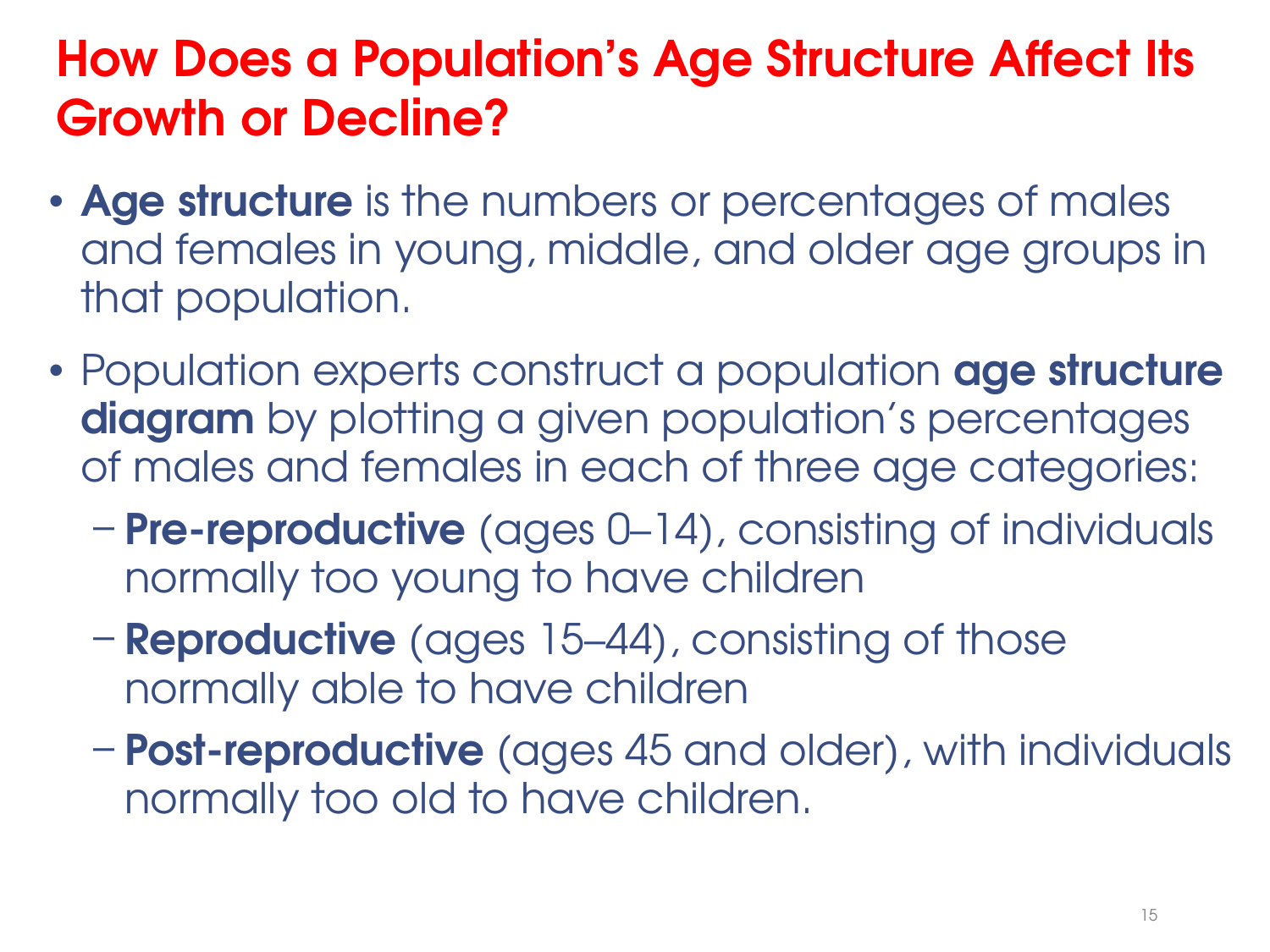

How Does a Population’s Age Structure Affect Its Growth or Decline?
Age structure is the numbers or percentages of males and females in young, middle, and older age groups in that population.
Population experts construct a population age structure diagram by plotting a given population’s percentages of males and females in each of three age categories:
Pre-reproductive (ages 0–14), consisting of individuals normally too young to have children
Reproductive (ages 15–44), consisting of those normally able to have children
Post-reproductive (ages 45 and older), with individuals normally too old to have children.
15